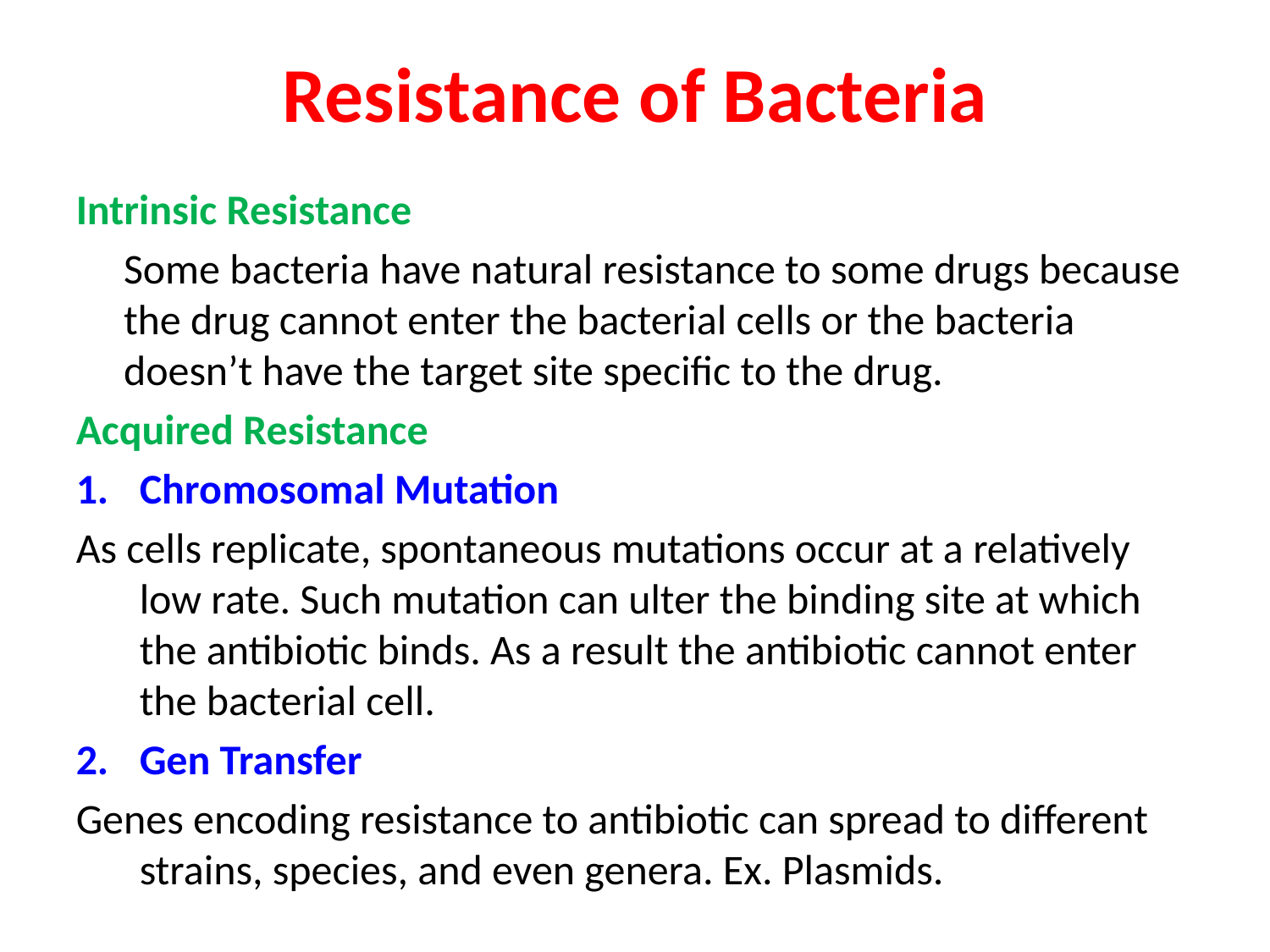

# Resistance of Bacteria
Intrinsic Resistance
     Some bacteria have natural resistance to some drugs because the drug cannot enter the bacterial cells or the bacteria doesn’t have the target site specific to the drug.
Acquired Resistance
Chromosomal Mutation
As cells replicate, spontaneous mutations occur at a relatively low rate. Such mutation can ulter the binding site at which the antibiotic binds. As a result the antibiotic cannot enter the bacterial cell.
Gen Transfer
Genes encoding resistance to antibiotic can spread to different strains, species, and even genera. Ex. Plasmids.